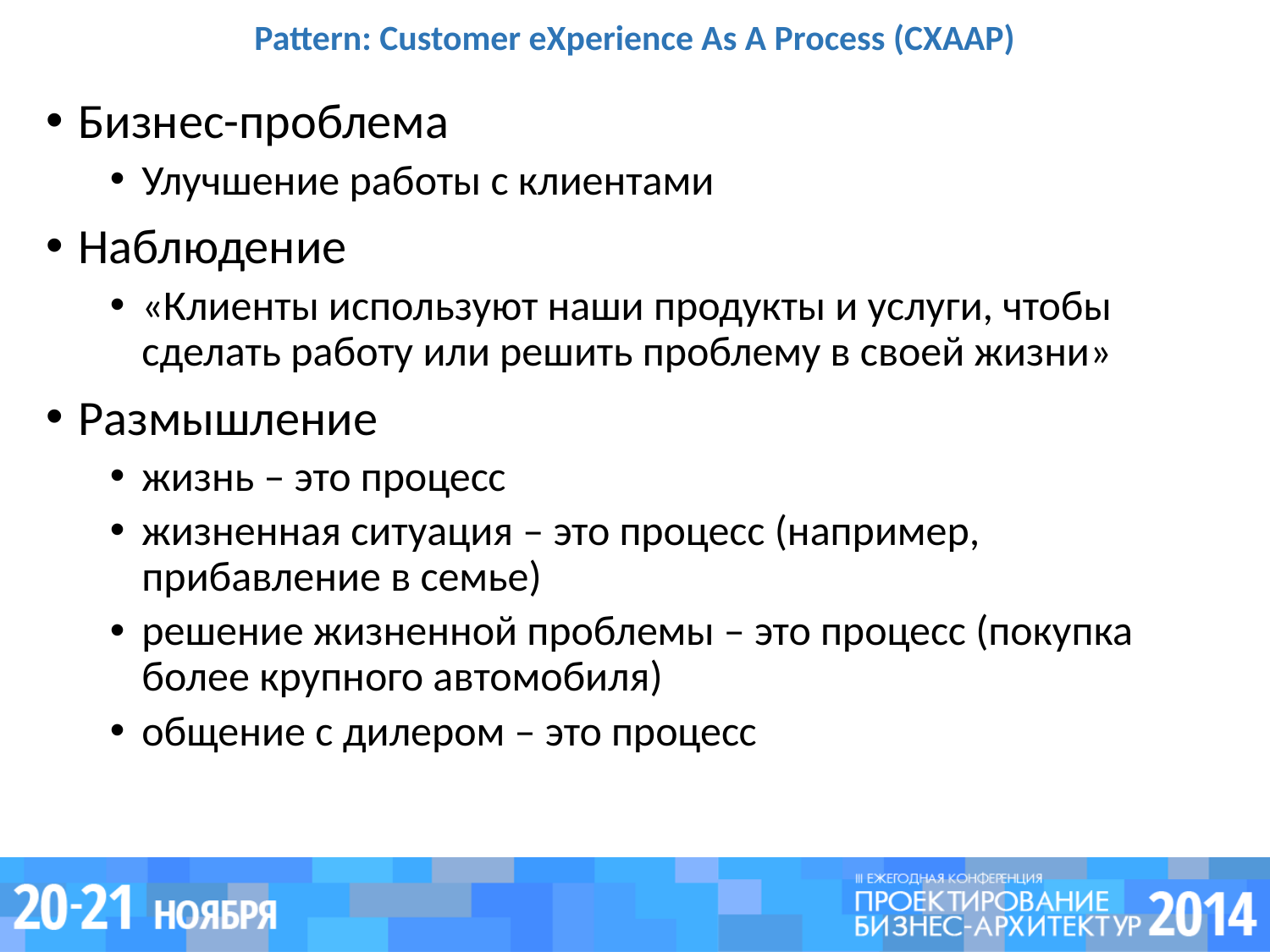

# Pattern: Customer eXperience As A Process (CXAAP)
Бизнес-проблема
Улучшение работы с клиентами
Наблюдение
«Клиенты используют наши продукты и услуги, чтобы сделать работу или решить проблему в своей жизни»
Размышление
жизнь – это процесс
жизненная ситуация – это процесс (например, прибавление в семье)
решение жизненной проблемы – это процесс (покупка более крупного автомобиля)
общение с дилером – это процесс